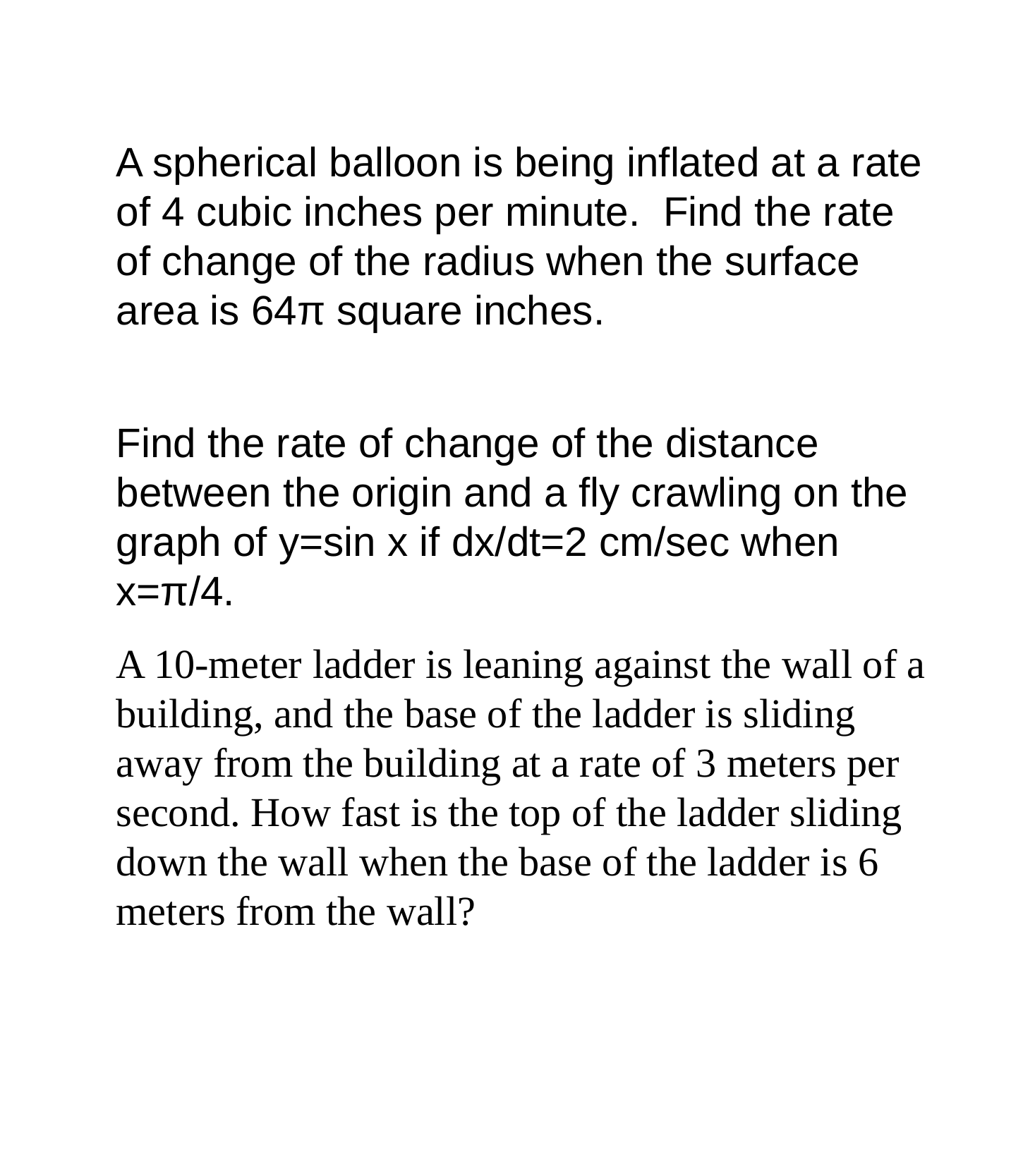

A spherical balloon is being inflated at a rate of 4 cubic inches per minute.  Find the rate of change of the radius when the surface area is 64π square inches.
Find the rate of change of the distance between the origin and a fly crawling on the graph of y=sin x if dx/dt=2 cm/sec when x=π/4.
A 10-meter ladder is leaning against the wall of a building, and the base of the ladder is sliding away from the building at a rate of 3 meters per second. How fast is the top of the ladder sliding down the wall when the base of the ladder is 6 meters from the wall?